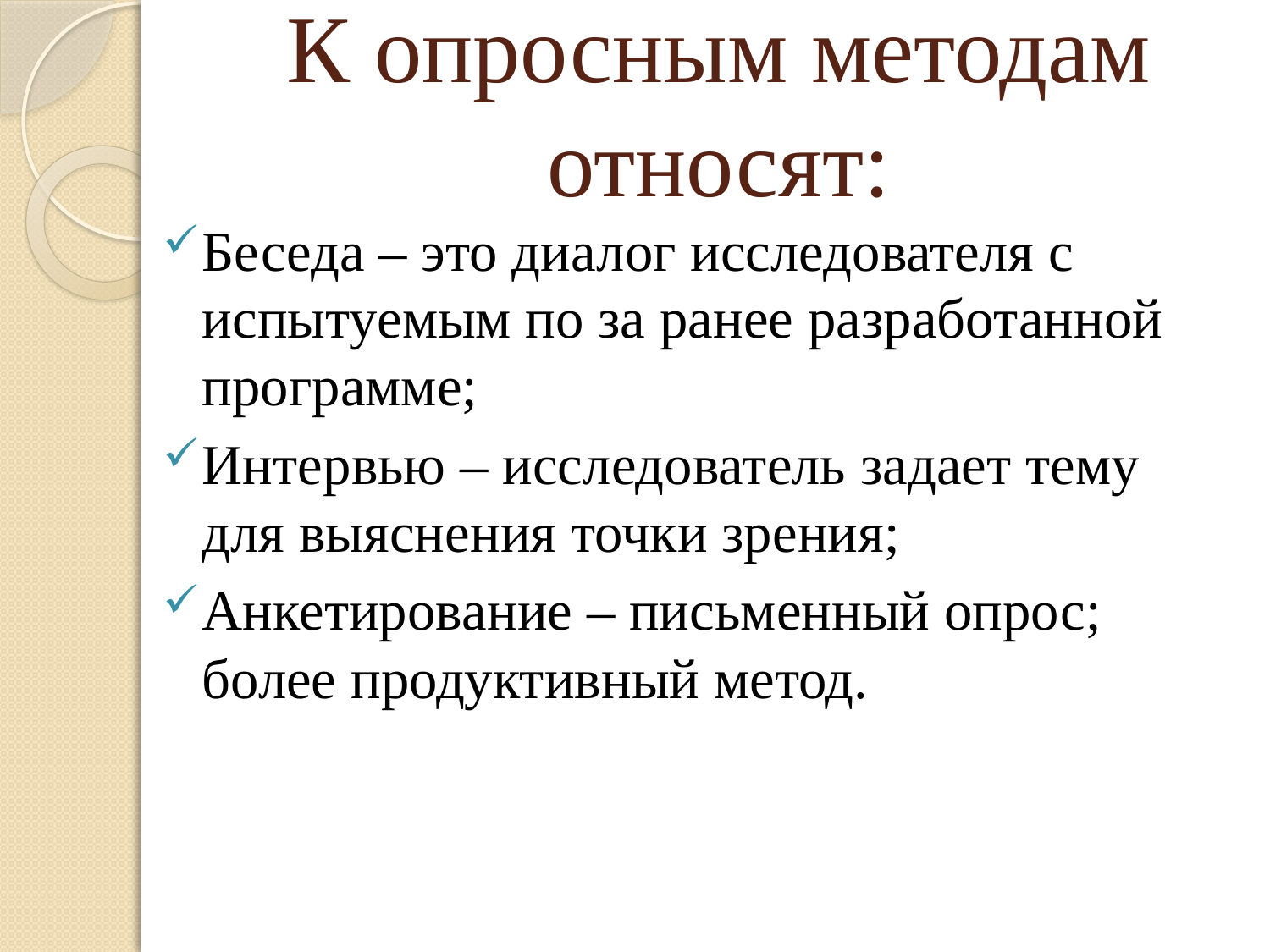

# К опросным методам относят:
Беседа – это диалог исследователя с испытуемым по за ранее разработанной программе;
Интервью – исследователь задает тему для выяснения точки зрения;
Анкетирование – письменный опрос; более продуктивный метод.